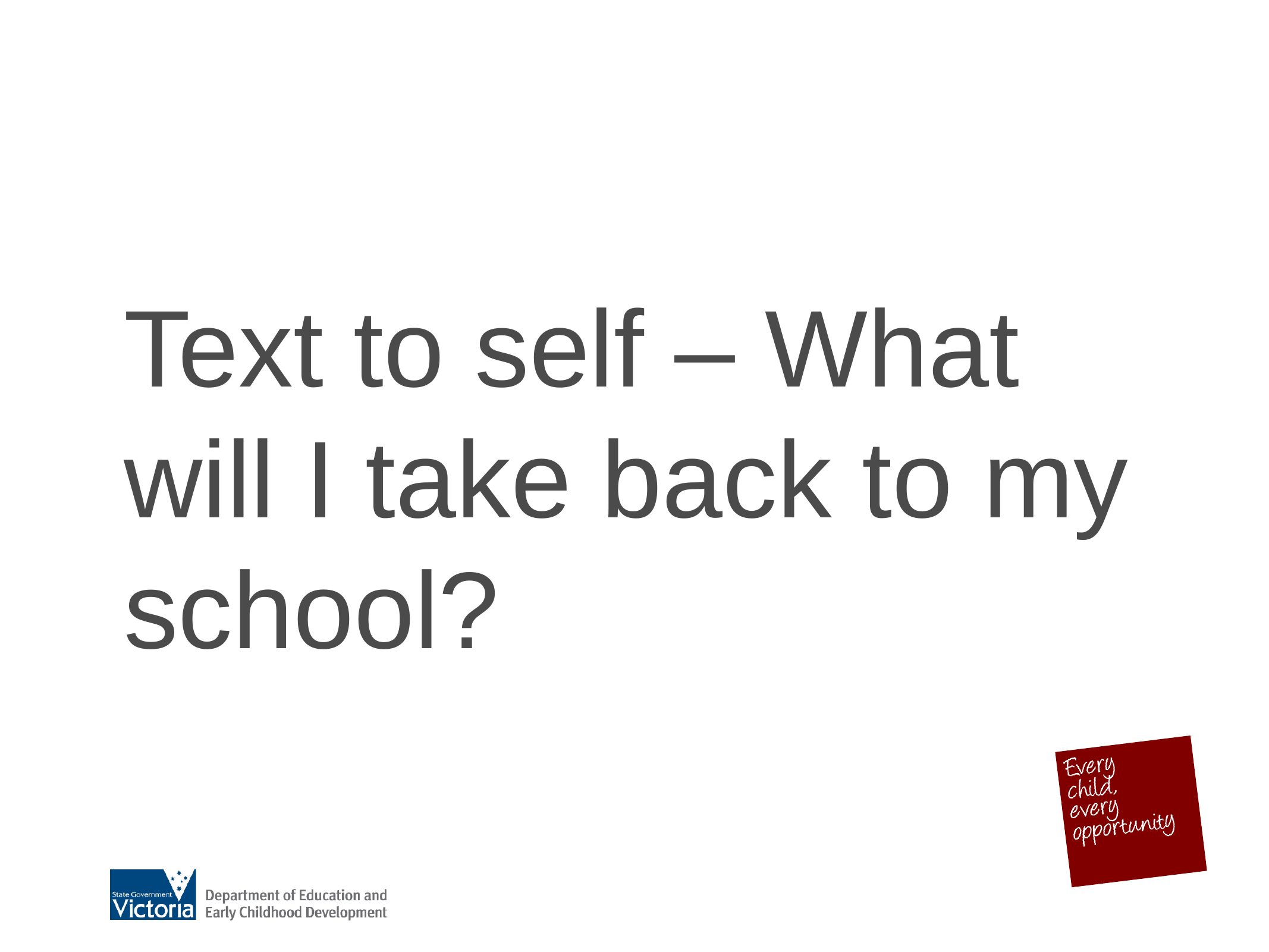

#

Text to self – What will I take back to my school?